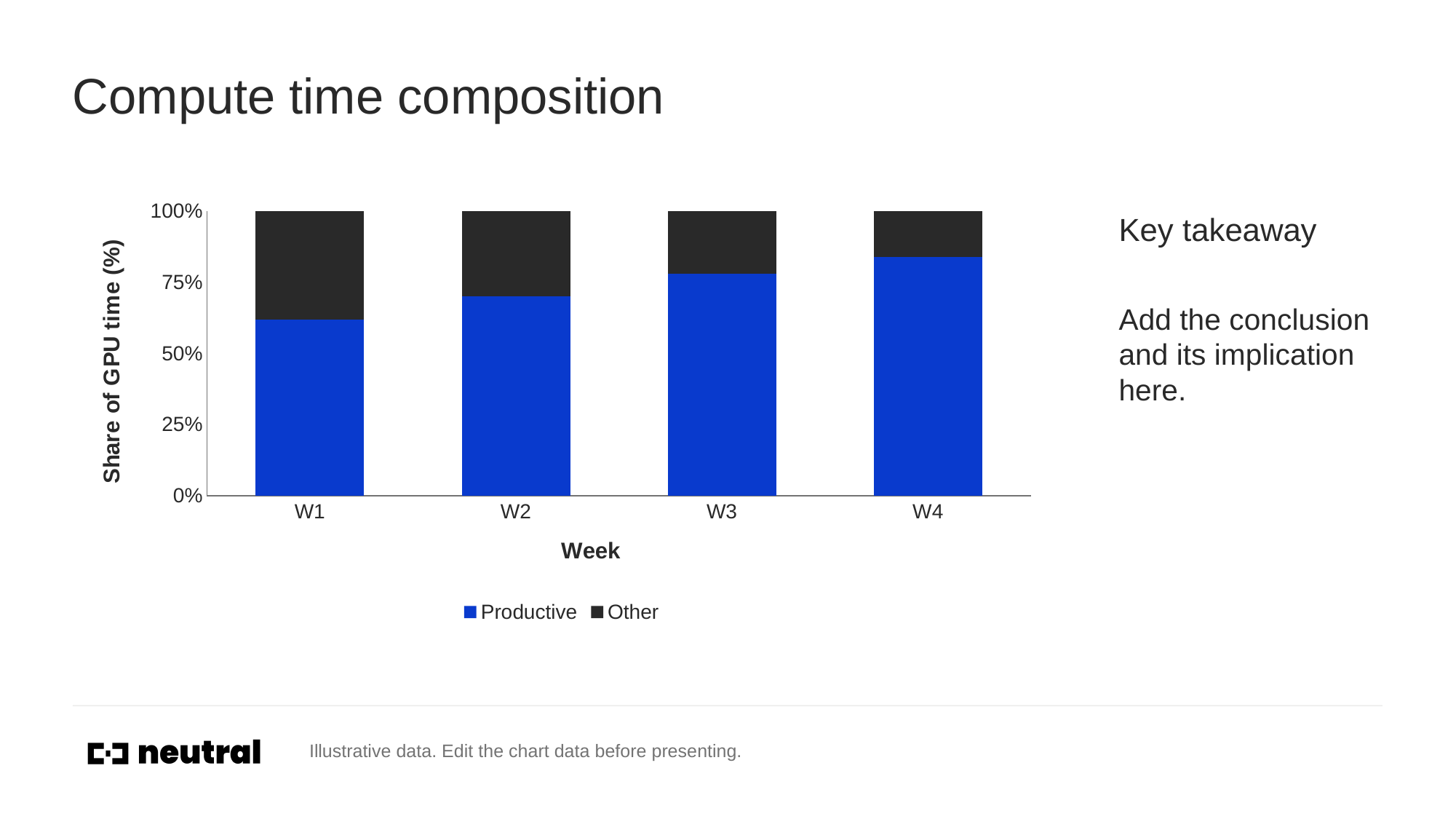

# Compute time composition

### Chart

| Category |  |  |
|---|---|---|
| W1 | 0.62 | 0.38 |
| W2 | 0.7 | 0.3 |
| W3 | 0.78 | 0.22 |
| W4 | 0.84 | 0.16 |
Key takeaway
Add the conclusion
and its implication
here.
Illustrative data. Edit the chart data before presenting.